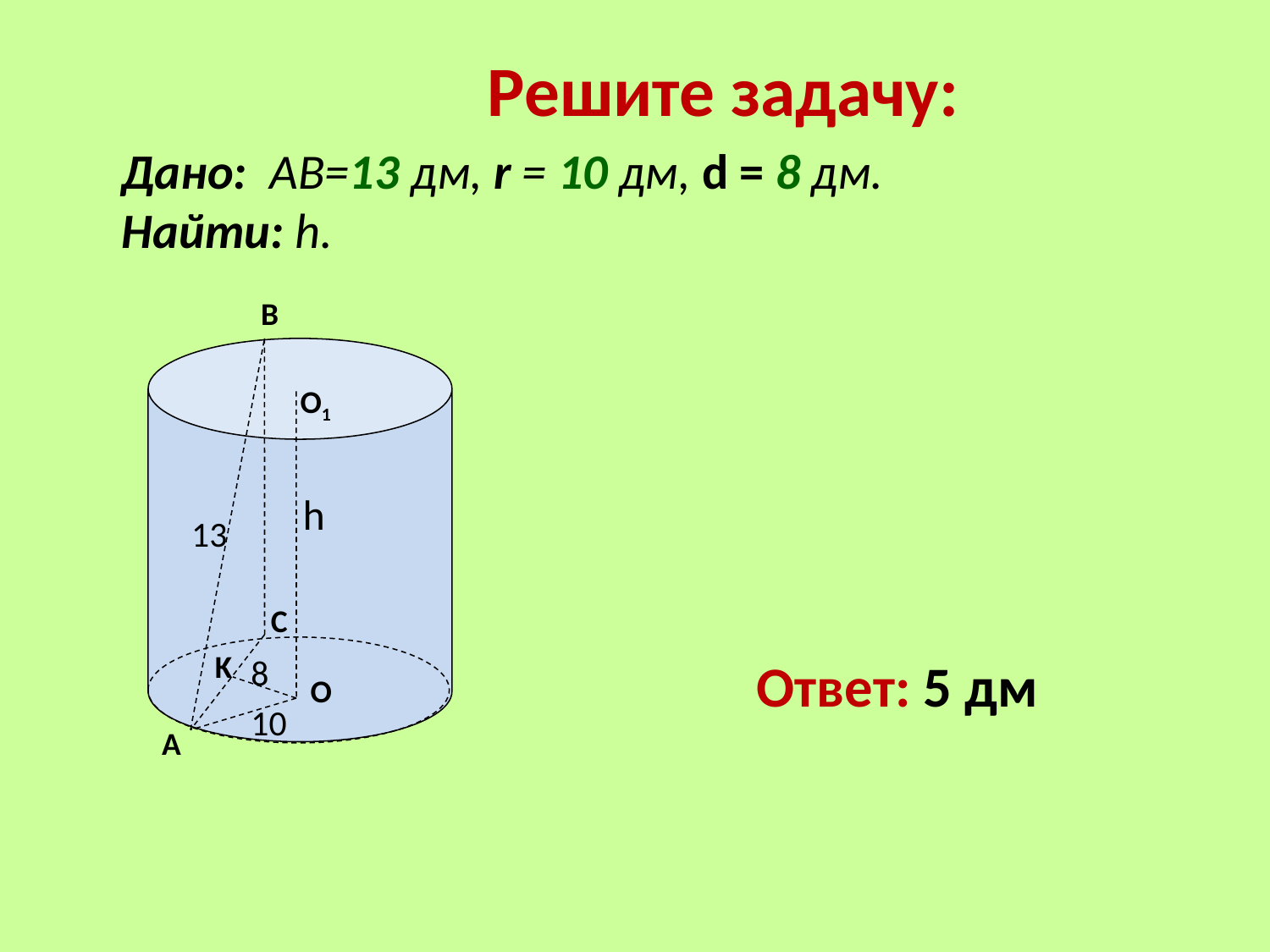

Решите задачу:
# Дано:  АВ=13 дм, r = 10 дм, d = 8 дм. Найти: h.
В

О1

h
13
C

K
8
Ответ: 5 дм
О

10

А